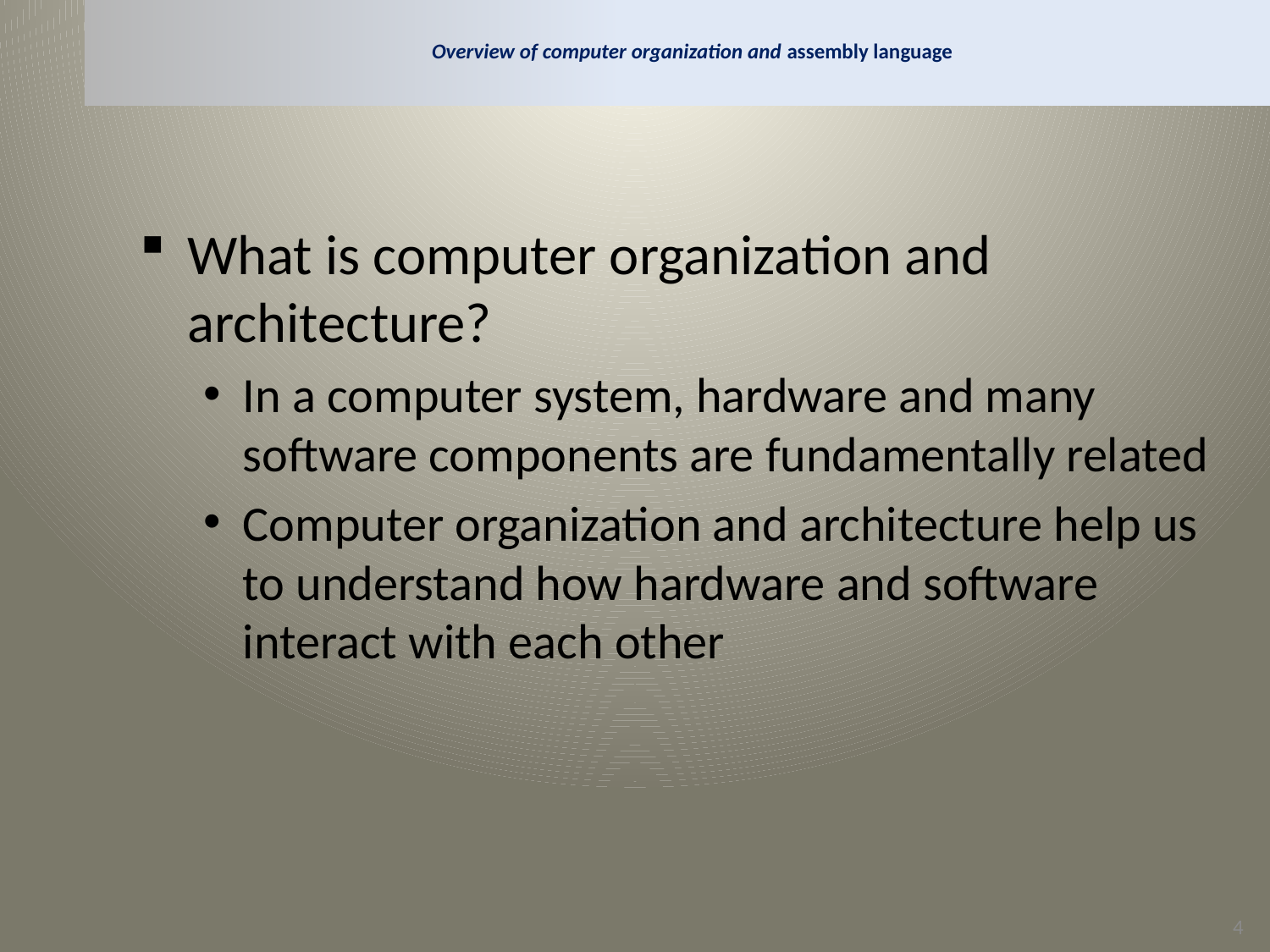

# Overview of computer organization and assembly language
What is computer organization and architecture?
In a computer system, hardware and many software components are fundamentally related
Computer organization and architecture help us to understand how hardware and software interact with each other